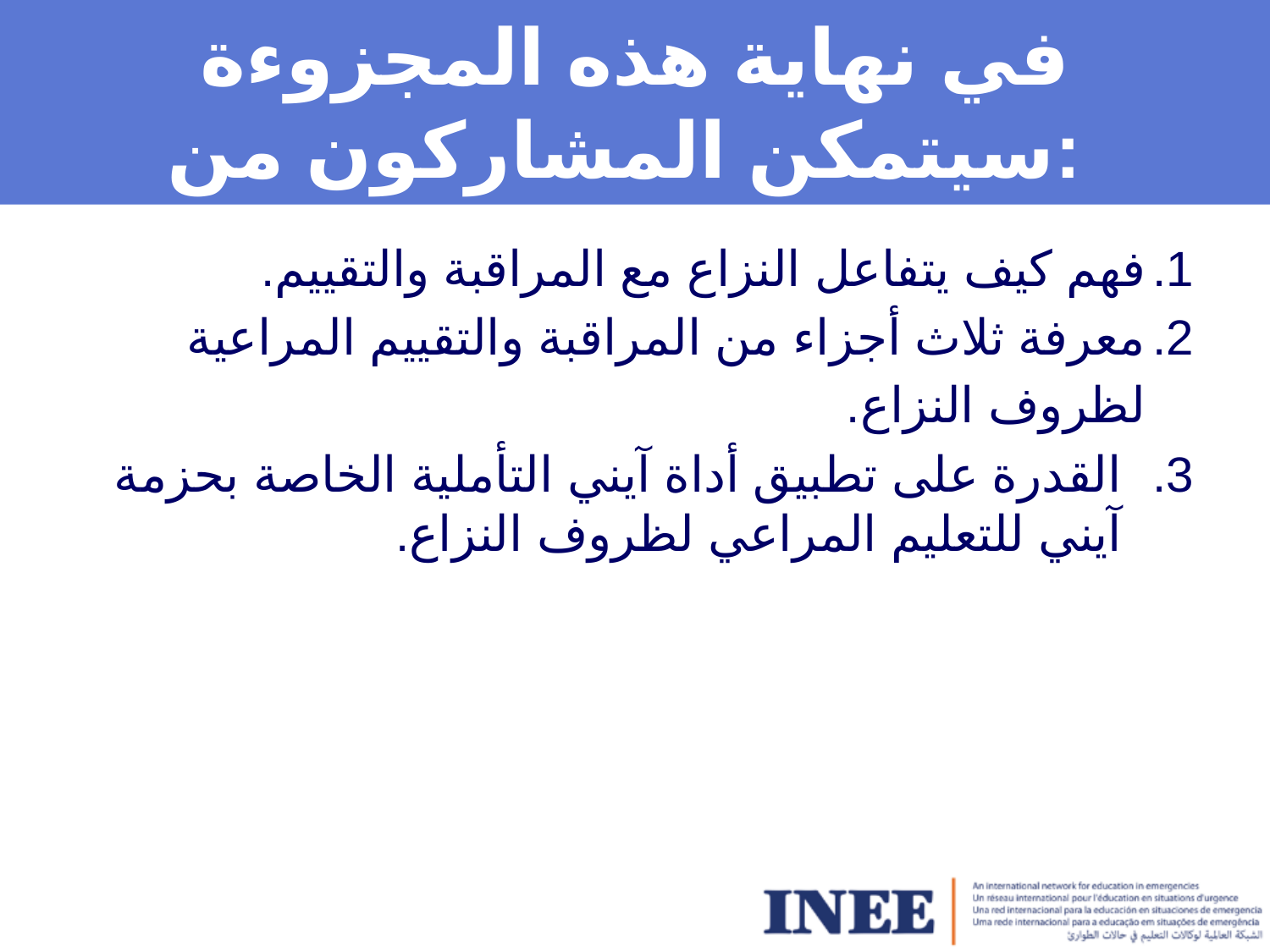

# في نهاية هذه المجزوءة سيتمكن المشاركون من:
فهم كيف يتفاعل النزاع مع المراقبة والتقييم.
معرفة ثلاث أجزاء من المراقبة والتقييم المراعية لظروف النزاع.
القدرة على تطبيق أداة آيني التأملية الخاصة بحزمة آيني للتعليم المراعي لظروف النزاع.